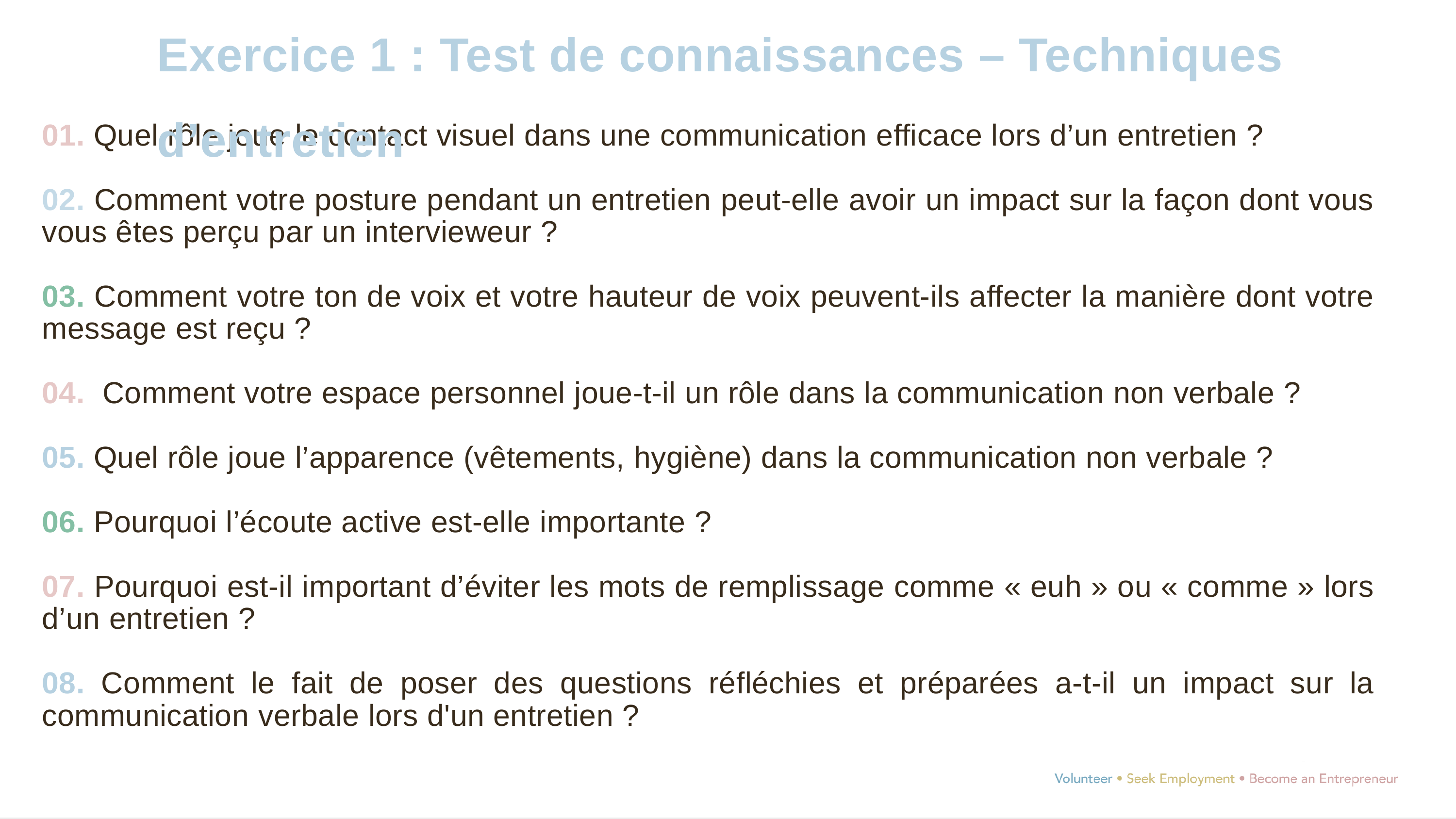

Exercice 1 : Test de connaissances – Techniques d’entretien

01. Quel rôle joue le contact visuel dans une communication efficace lors d’un entretien ?

02. Comment votre posture pendant un entretien peut-elle avoir un impact sur la façon dont vous vous êtes perçu par un intervieweur ?

03. Comment votre ton de voix et votre hauteur de voix peuvent-ils affecter la manière dont votre message est reçu ?

04.  Comment votre espace personnel joue-t-il un rôle dans la communication non verbale ?

05. Quel rôle joue l’apparence (vêtements, hygiène) dans la communication non verbale ?

06. Pourquoi l’écoute active est-elle importante ?

07. Pourquoi est-il important d’éviter les mots de remplissage comme « euh » ou « comme » lors d’un entretien ?

08. Comment le fait de poser des questions réfléchies et préparées a-t-il un impact sur la communication verbale lors d'un entretien ?